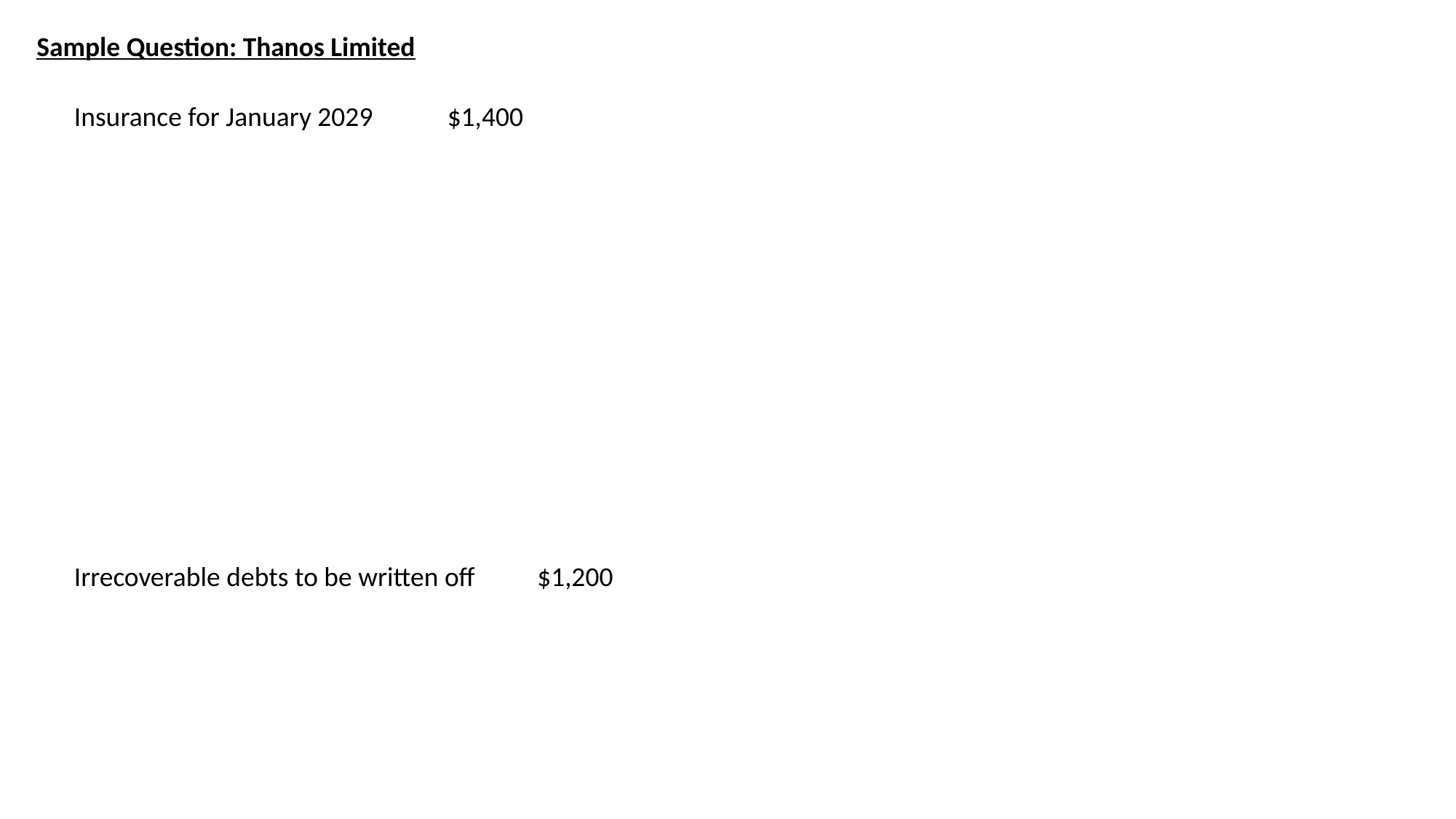

Sample Question: Thanos Limited
Insurance for January 2029            $1,400
Irrecoverable debts to be written off          $1,200